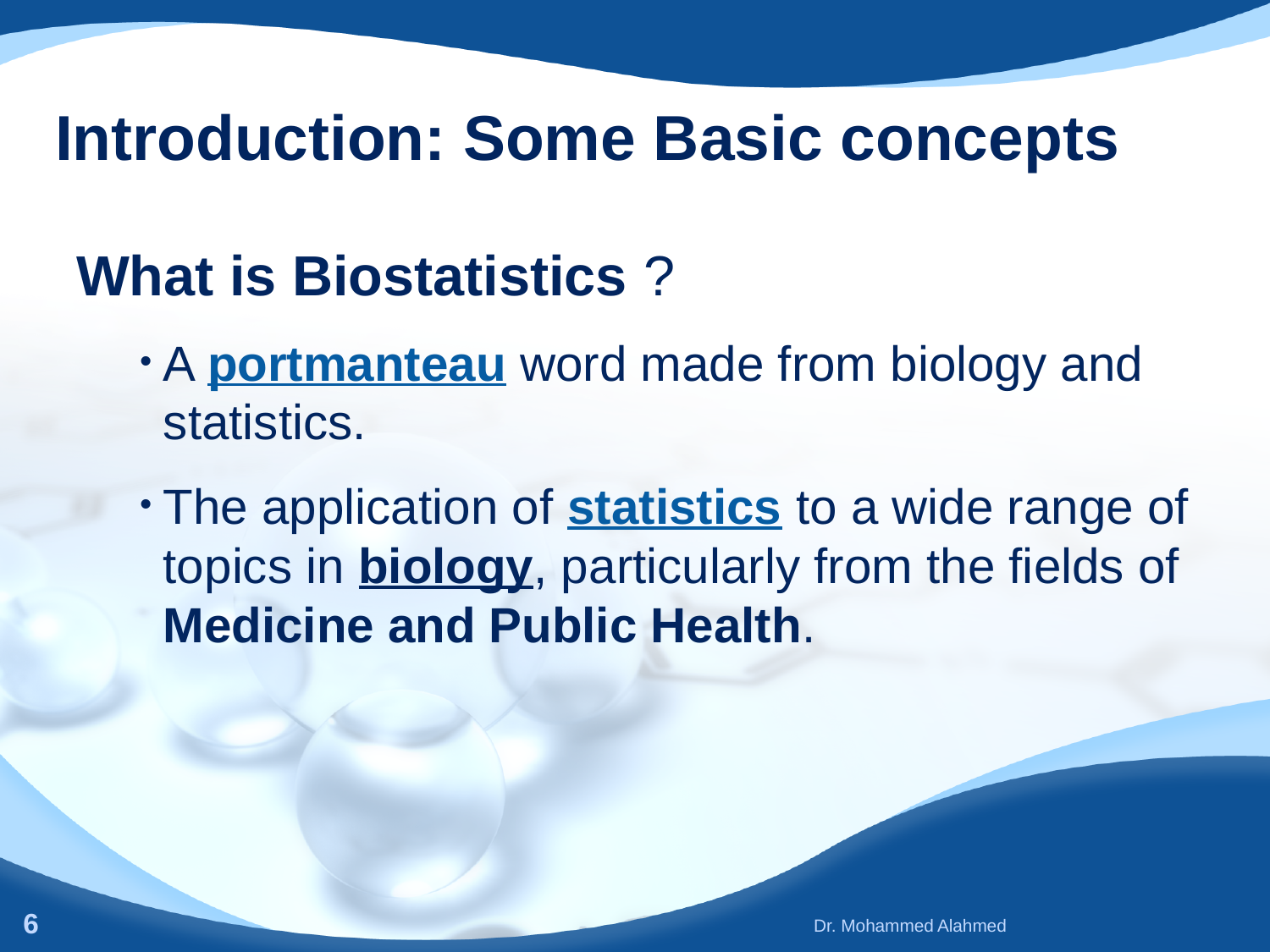

# Introduction: Some Basic concepts
What is Biostatistics ?
A portmanteau word made from biology and statistics.
The application of statistics to a wide range of topics in biology, particularly from the fields of Medicine and Public Health.

6
Dr. Mohammed Alahmed